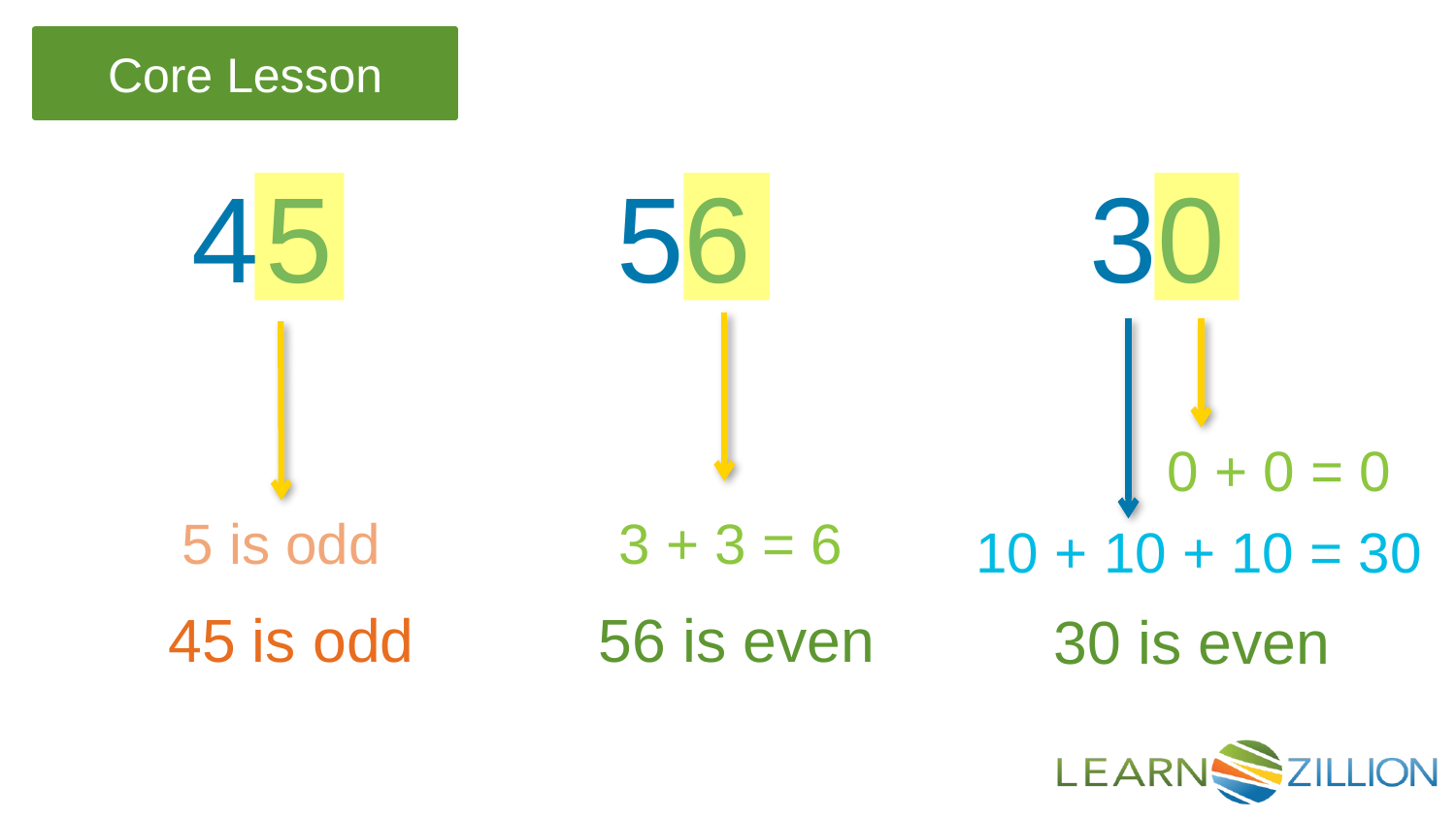

45
56
30

0 + 0 = 0
5 is odd
3 + 3 = 6
10 + 10 + 10 = 30
45 is odd
56 is even
30 is even